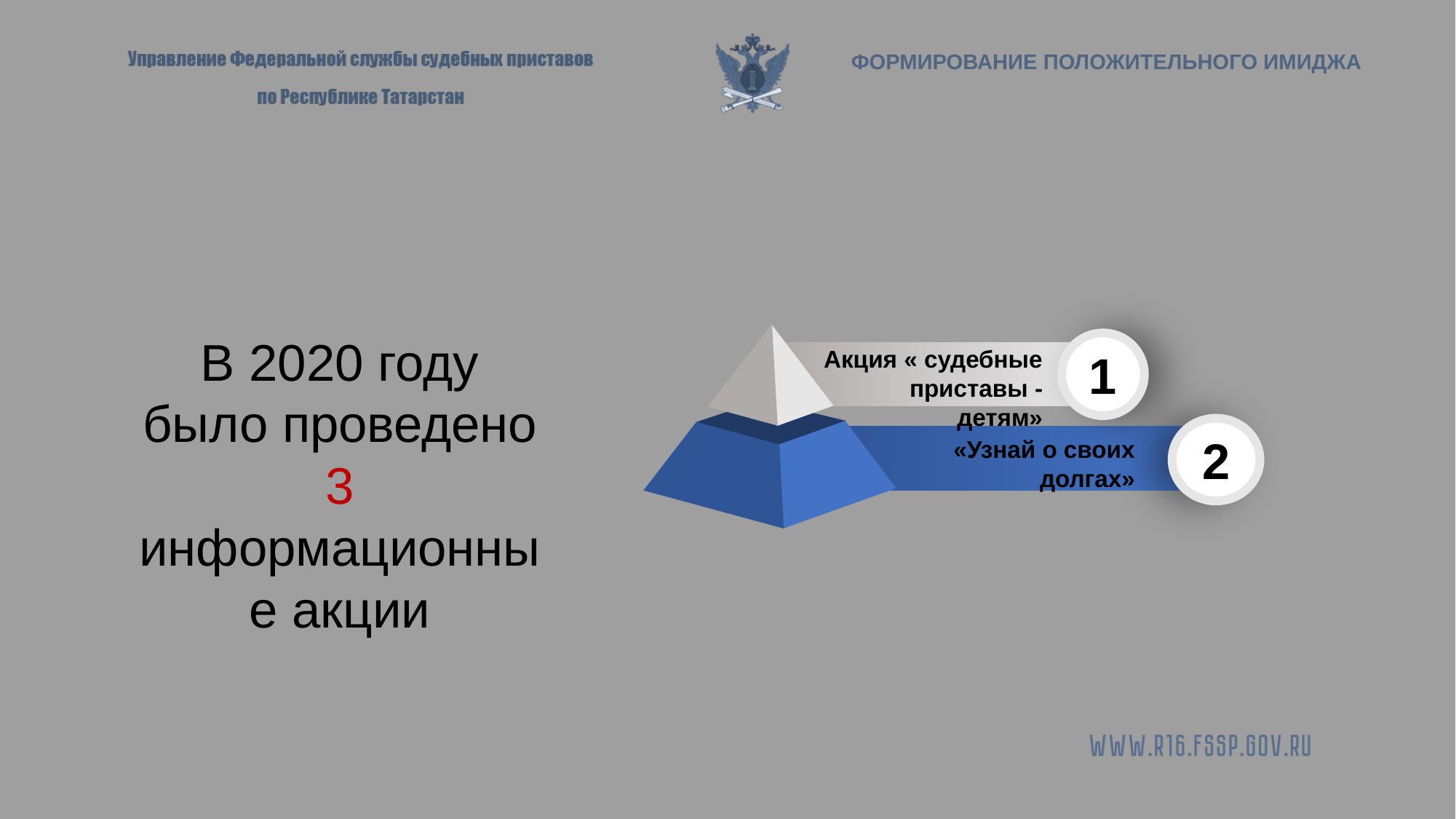

ФОРМИРОВАНИЕ ПОЛОЖИТЕЛЬНОГО ИМИДЖА
В 2020 году было проведено 3 информационные акции

1
Акция « судебные
 приставы - детям»

2

«Узнай о своих долгах»